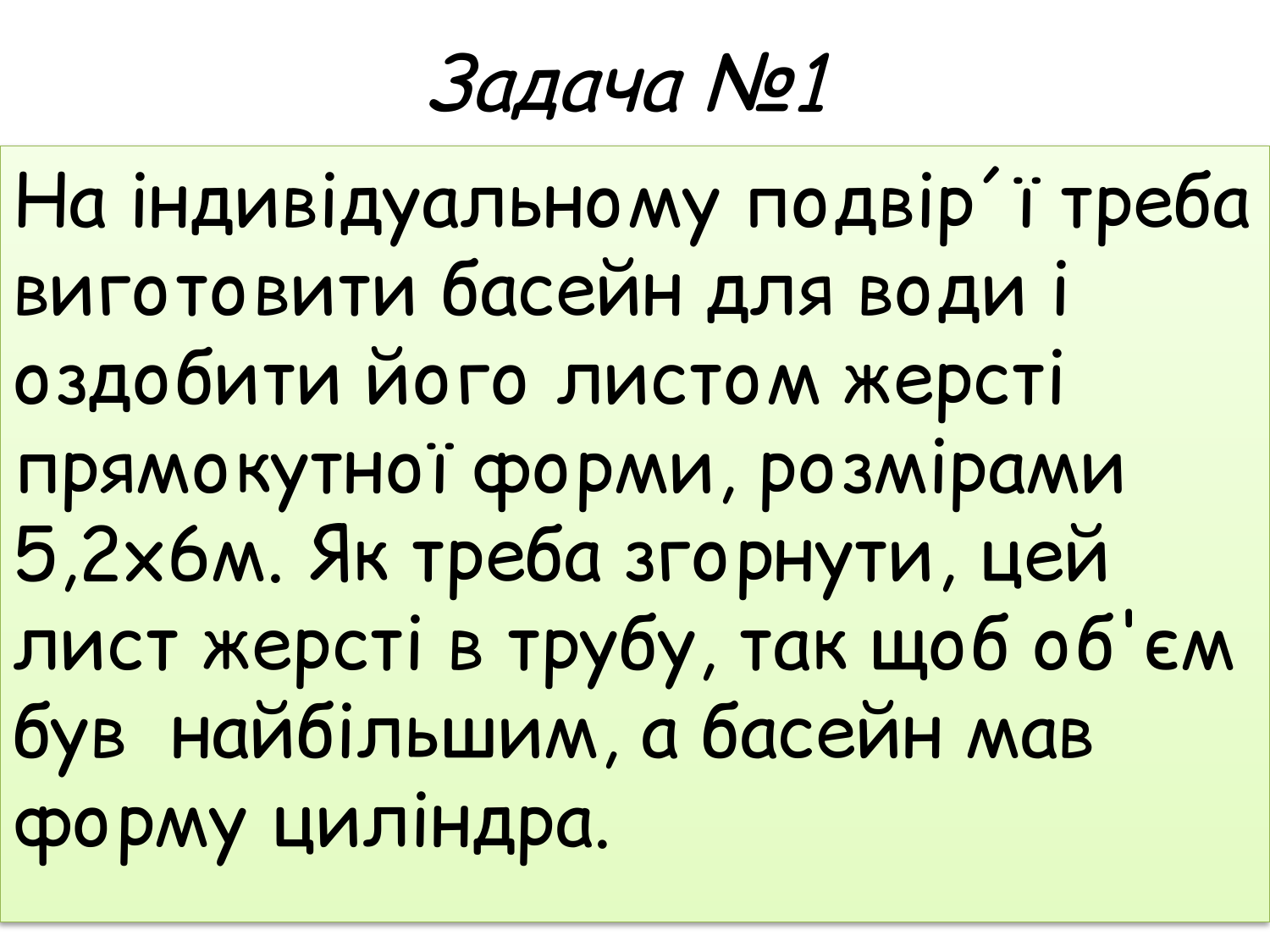

# Задача №1
На індивідуальному подвір´ї треба виготовити басейн для води і оздобити його листом жерсті прямокутної форми, розмірами 5,2х6м. Як треба згорнути, цей лист жерсті в трубу, так щоб об'єм був  найбільшим, а басейн мав форму циліндра.